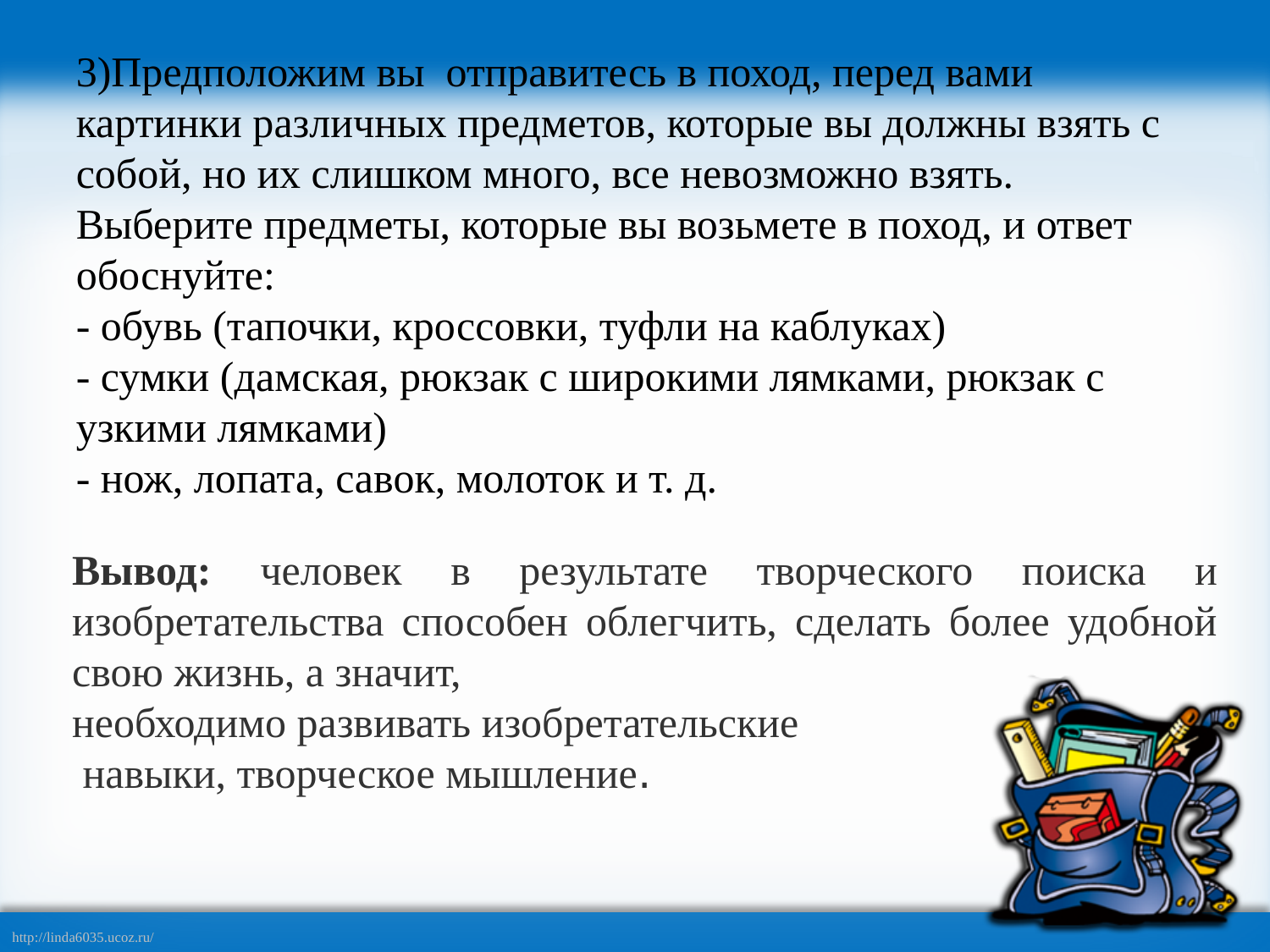

# 3)Предположим вы  отправитесь в поход, перед вами картинки различных предметов, которые вы должны взять с собой, но их слишком много, все невозможно взять. Выберите предметы, которые вы возьмете в поход, и ответ обоснуйте: - обувь (тапочки, кроссовки, туфли на каблуках) - сумки (дамская, рюкзак с широкими лямками, рюкзак с узкими лямками) - нож, лопата, савок, молоток и т. д.

Вывод: человек в результате творческого поиска и изобретательства способен облегчить, сделать более удобной свою жизнь, а значит,
необходимо развивать изобретательские
 навыки, творческое мышление.